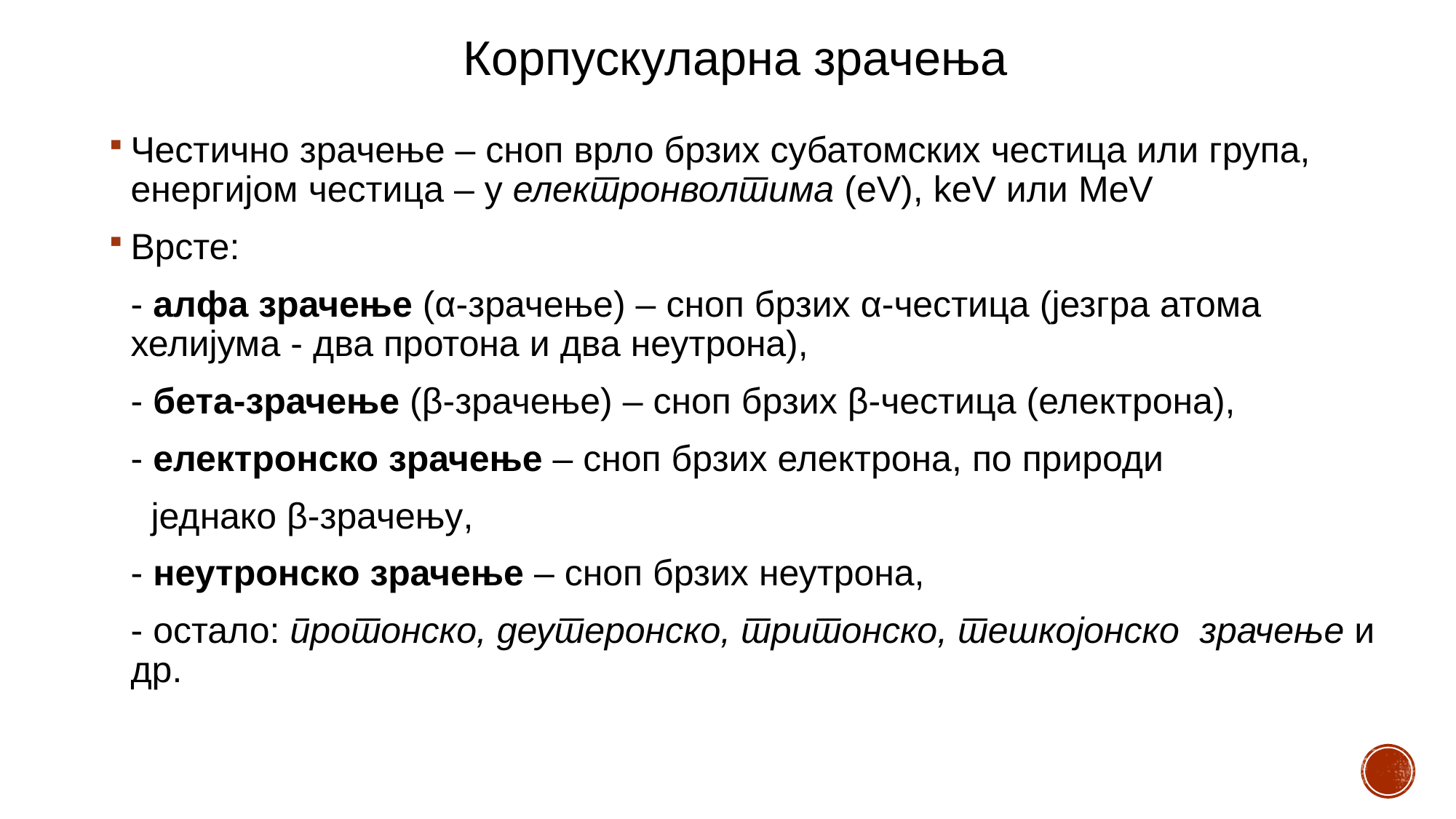

Корпускуларна зрачења
Честично зрачење – сноп врло брзих субатомских честица или група, енергијом честица – у електронволтима (eV), keV или MeV
Врсте:
	- алфа зрачење (α-зрачење) – сноп брзих α-честица (језгра атома хелијума - два протона и два неутрона),
	- бета-зрачење (β-зрачење) – сноп брзих β-честица (електрона),
	- електронско зрачење – сноп брзих електрона, по природи
	  једнако β-зрачењу,
	- неутронско зрачење – сноп брзих неутрона,
	- остало: протонско, деутеронско, тритонско, тешкојонско  зрачење и др.